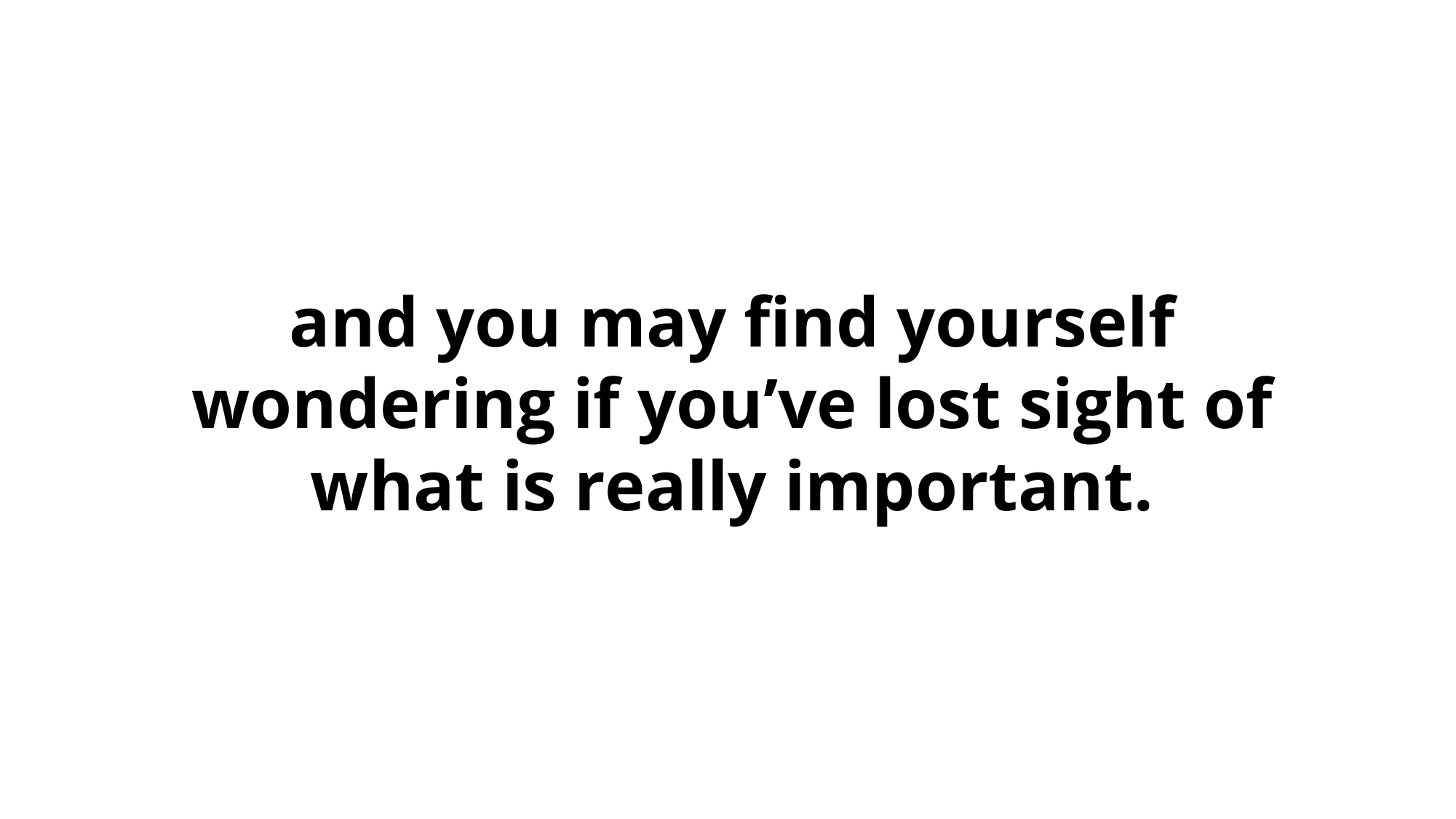

and you may find yourself wondering if you’ve lost sight of what is really important.